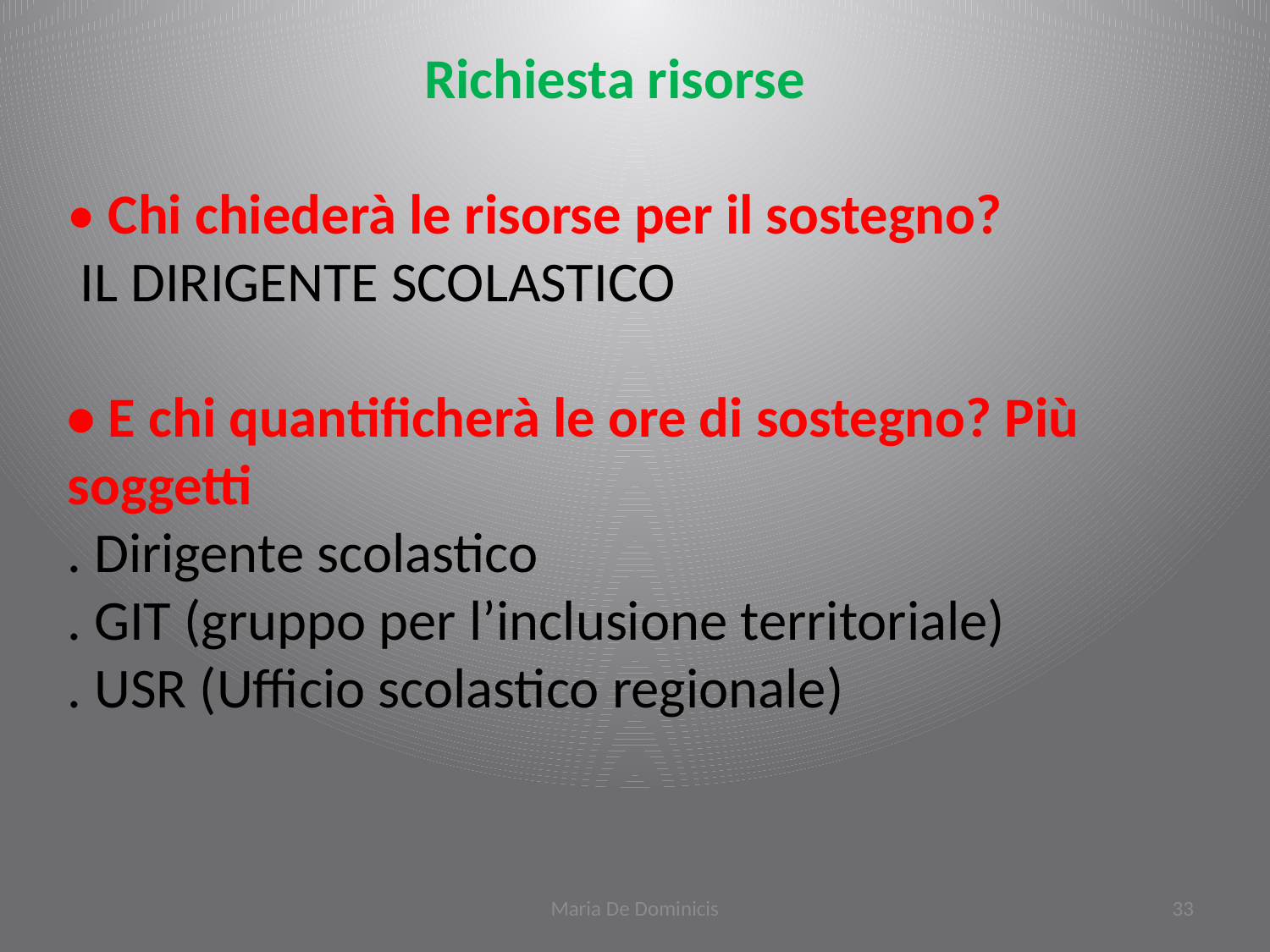

Richiesta risorse

• Chi chiederà le risorse per il sostegno?
 IL DIRIGENTE SCOLASTICO

• E chi quantificherà le ore di sostegno? Più soggetti
. Dirigente scolastico
. GIT (gruppo per l’inclusione territoriale)
. USR (Ufficio scolastico regionale)
Maria De Dominicis
33